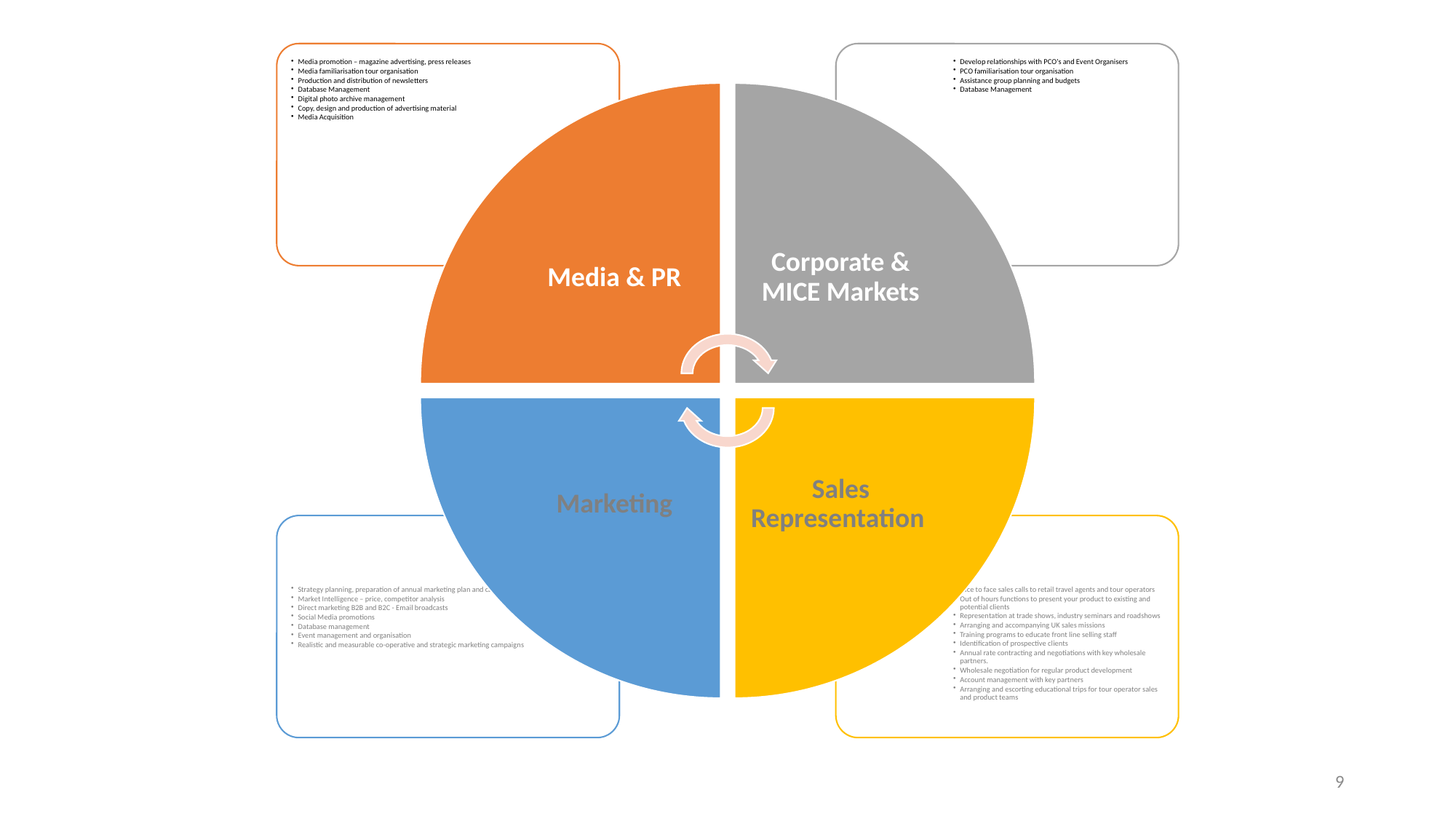

#
Face to face sales calls to retail travel agents and tour operators
Out of hours functions to present your product to existing and potential clients
Representation at trade shows, industry seminars and roadshows
Arranging and accompanying UK sales missions
Training programs to educate front line selling staff
Identification of prospective clients
Annual rate contracting and negotiations with key wholesale partners.
Wholesale negotiation for regular product development
Account management with key partners
Arranging and escorting educational trips for tour operator sales and product teams
Strategy planning, preparation of annual marketing plan and calendar of events
Market Intelligence – price, competitor analysis
Direct marketing B2B and B2C - Email broadcasts
Social Media promotions
Database management
Event management and organisation
Realistic and measurable co-operative and strategic marketing campaigns

Develop relationships with PCO's and Event Organisers
PCO familiarisation tour organisation
Assistance group planning and budgets
Database Management

Media promotion – magazine advertising, press releases
Media familiarisation tour organisation
Production and distribution of newsletters
Database Management
Digital photo archive management
Copy, design and production of advertising material
Media Acquisition
Media & PR
Corporate & MICE Markets
Sales Representation
Marketing
9